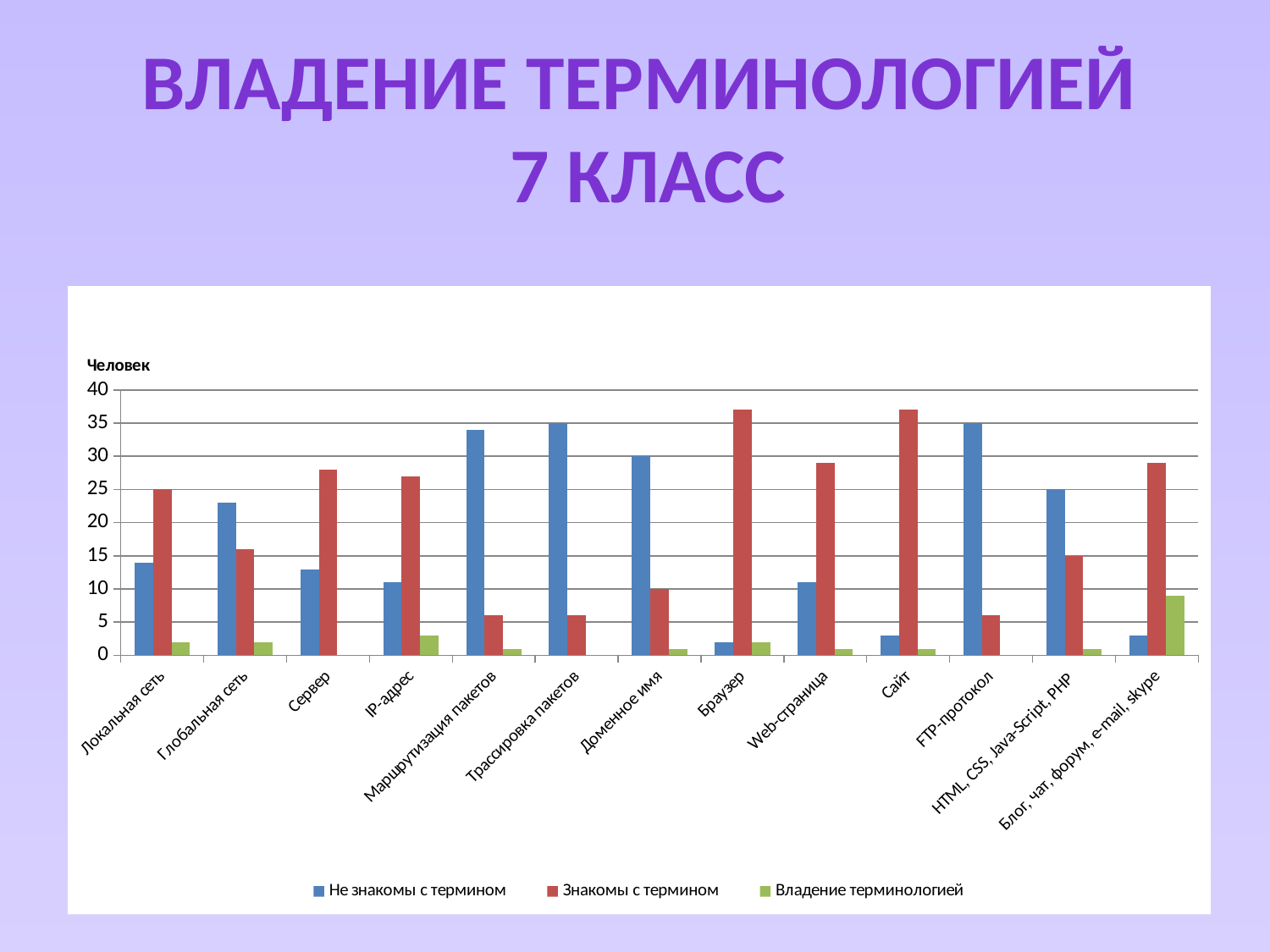

Владение терминологией
 7 класс

### Chart

| Category | Не знакомы с термином | Знакомы с термином | Владение терминологией |
|---|---|---|---|
| Локальная сеть | 14.0 | 25.0 | 2.0 |
| Глобальная сеть | 23.0 | 16.0 | 2.0 |
| Сервер | 13.0 | 28.0 | 0.0 |
| IP-адрес | 11.0 | 27.0 | 3.0 |
| Маршрутизация пакетов | 34.0 | 6.0 | 1.0 |
| Трассировка пакетов | 35.0 | 6.0 | 0.0 |
| Доменное имя | 30.0 | 10.0 | 1.0 |
| Браузер | 2.0 | 37.0 | 2.0 |
| Web-страница | 11.0 | 29.0 | 1.0 |
| Сайт | 3.0 | 37.0 | 1.0 |
| FTP-протокол | 35.0 | 6.0 | 0.0 |
| HTML, CSS, Java-Script, PHP  | 25.0 | 15.0 | 1.0 |
| Блог, чат, форум, e-mail, skype | 3.0 | 29.0 | 9.0 |